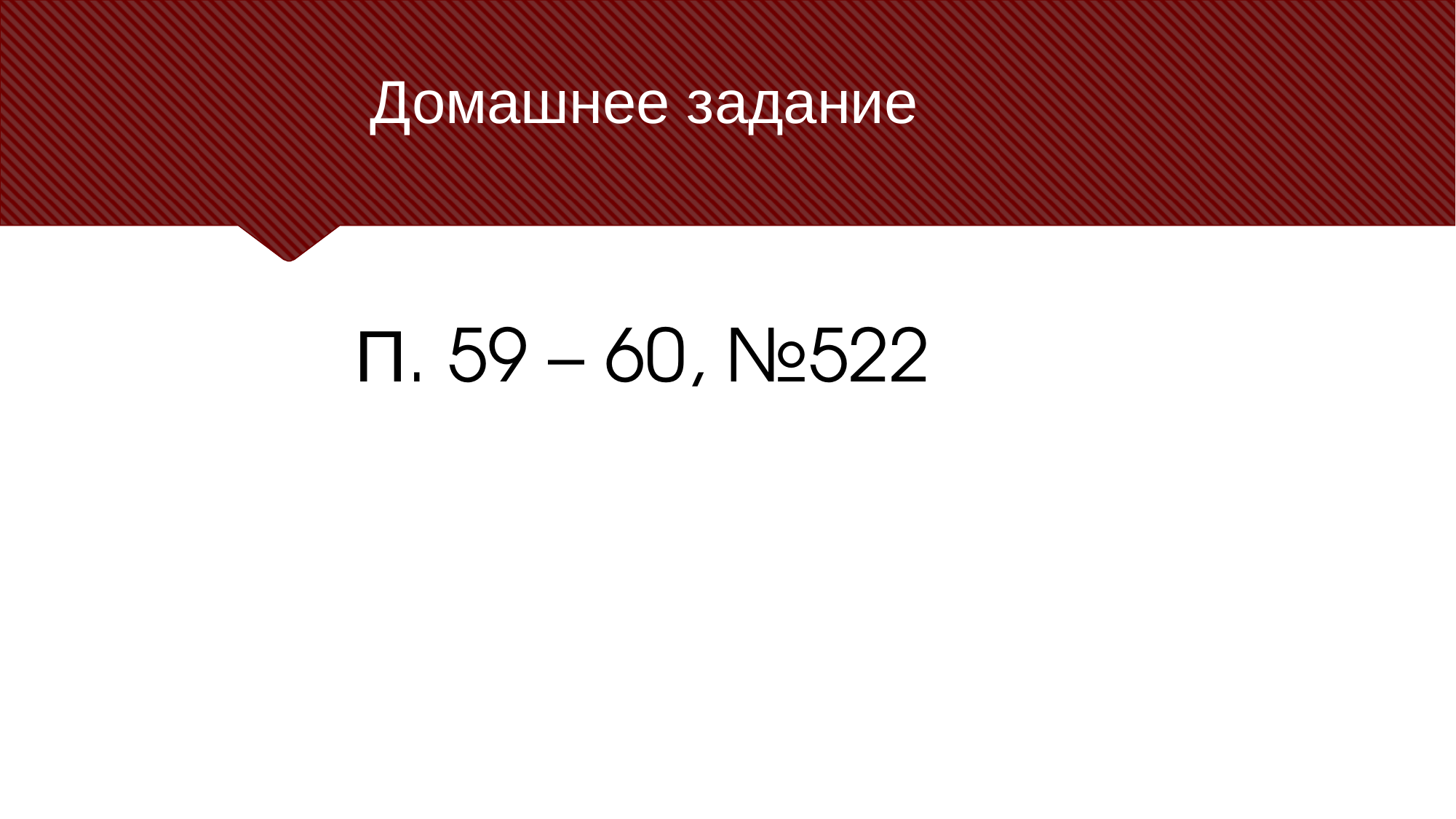

# Домашнее задание
П. 59 – 60, №522